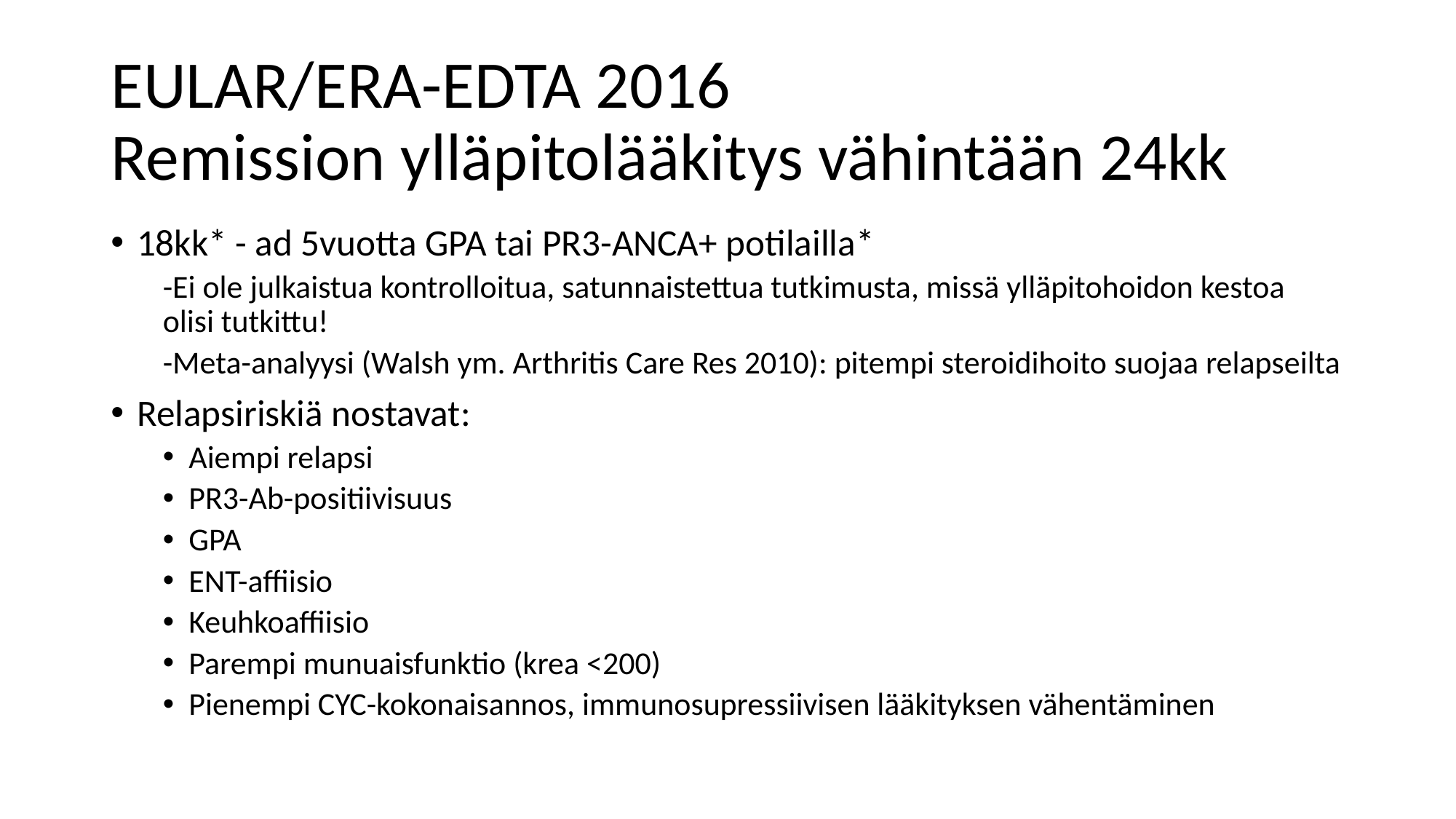

# EULAR/ERA-EDTA 2016 Remission ylläpitolääkitys vähintään 24kk
18kk* - ad 5vuotta GPA tai PR3-ANCA+ potilailla*
-Ei ole julkaistua kontrolloitua, satunnaistettua tutkimusta, missä ylläpitohoidon kestoa olisi tutkittu!
-Meta-analyysi (Walsh ym. Arthritis Care Res 2010): pitempi steroidihoito suojaa relapseilta
Relapsiriskiä nostavat:
Aiempi relapsi
PR3-Ab-positiivisuus
GPA
ENT-affiisio
Keuhkoaffiisio
Parempi munuaisfunktio (krea <200)
Pienempi CYC-kokonaisannos, immunosupressiivisen lääkityksen vähentäminen